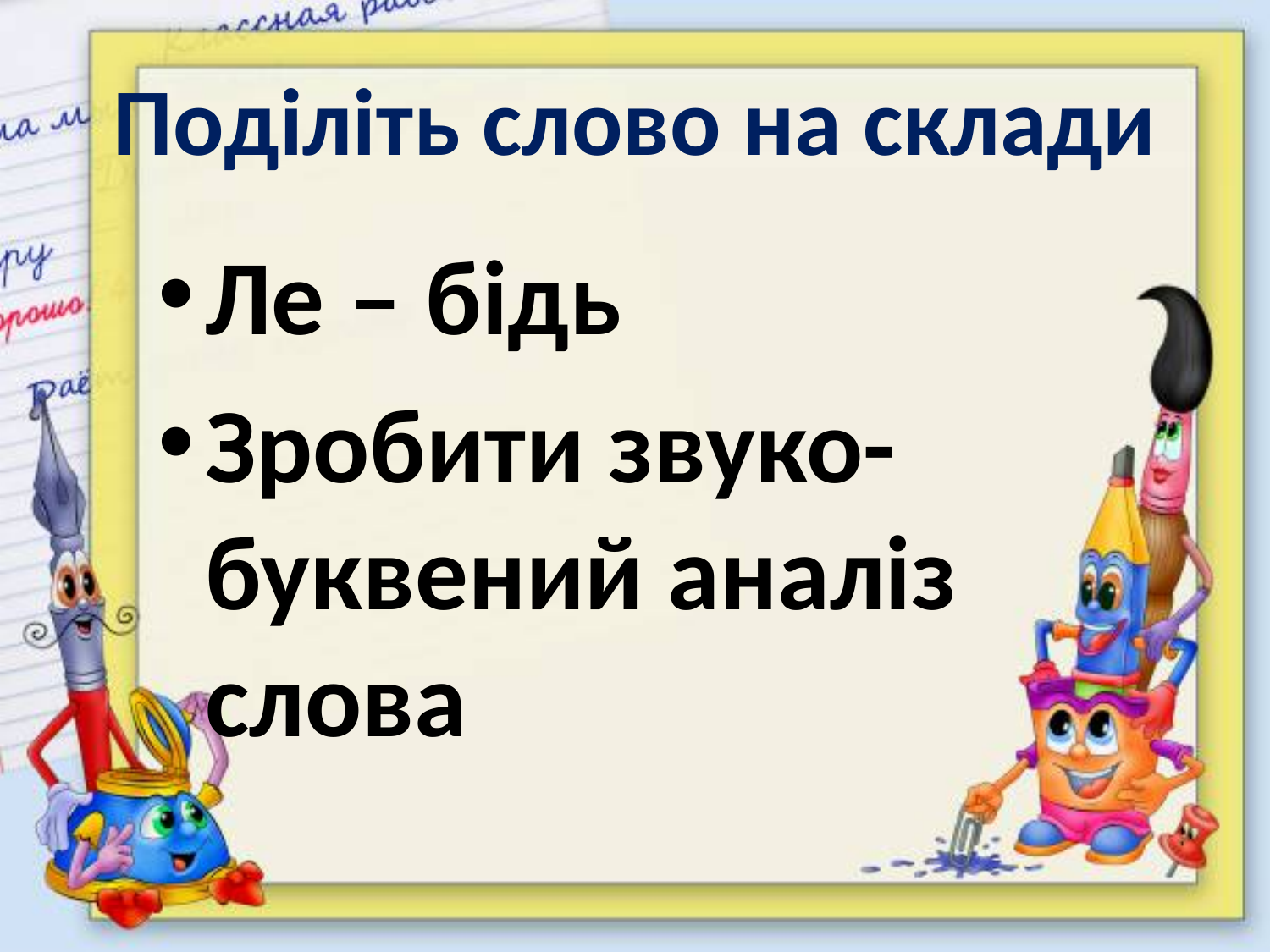

# Поділіть слово на склади
Ле – бідь
Зробити звуко-буквений аналіз слова